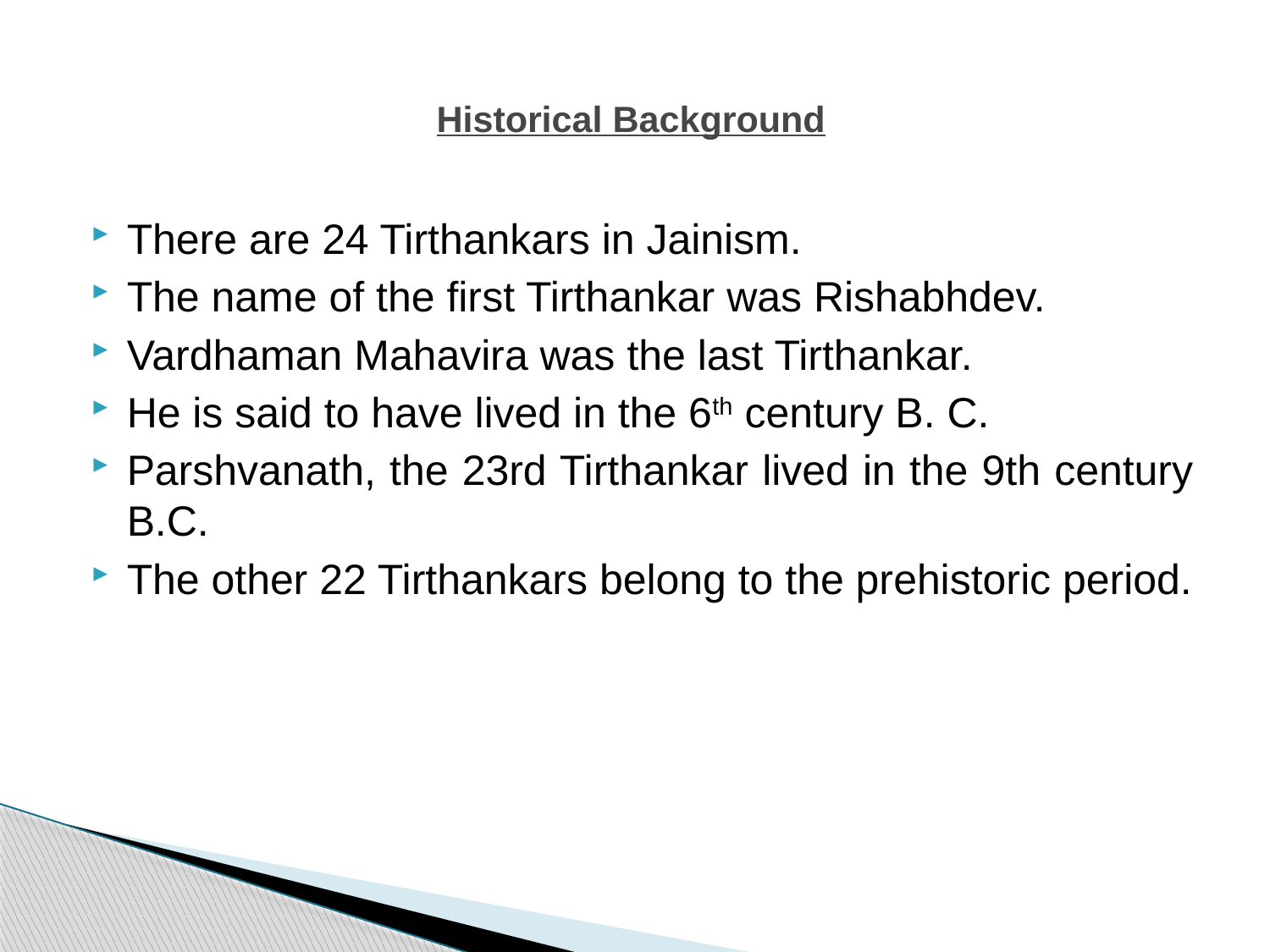

# Historical Background
There are 24 Tirthankars in Jainism.
The name of the first Tirthankar was Rishabhdev.
Vardhaman Mahavira was the last Tirthankar.
He is said to have lived in the 6th century B. C.
Parshvanath, the 23rd Tirthankar lived in the 9th century B.C.
The other 22 Tirthankars belong to the prehistoric period.